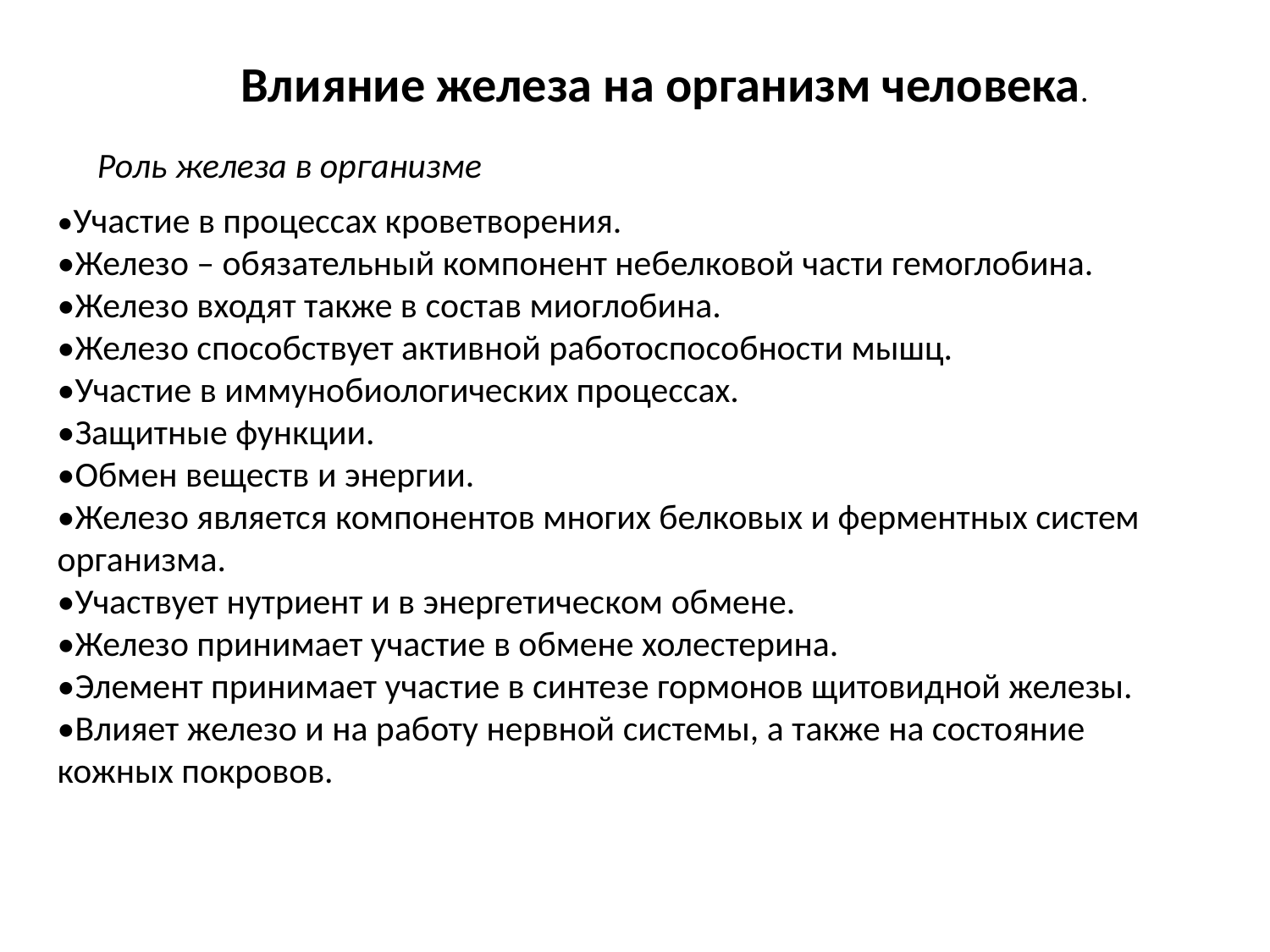

Влияние железа на организм человека.
Роль железа в организме
•Участие в процессах кроветворения.
•Железо – обязательный компонент небелковой части гемоглобина.
•Железо входят также в состав миоглобина.
•Железо способствует активной работоспособности мышц.
•Участие в иммунобиологических процессах.
•Защитные функции.
•Обмен веществ и энергии.
•Железо является компонентов многих белковых и ферментных систем организма.
•Участвует нутриент и в энергетическом обмене.
•Железо принимает участие в обмене холестерина.
•Элемент принимает участие в синтезе гормонов щитовидной железы.
•Влияет железо и на работу нервной системы, а также на состояние кожных покровов.